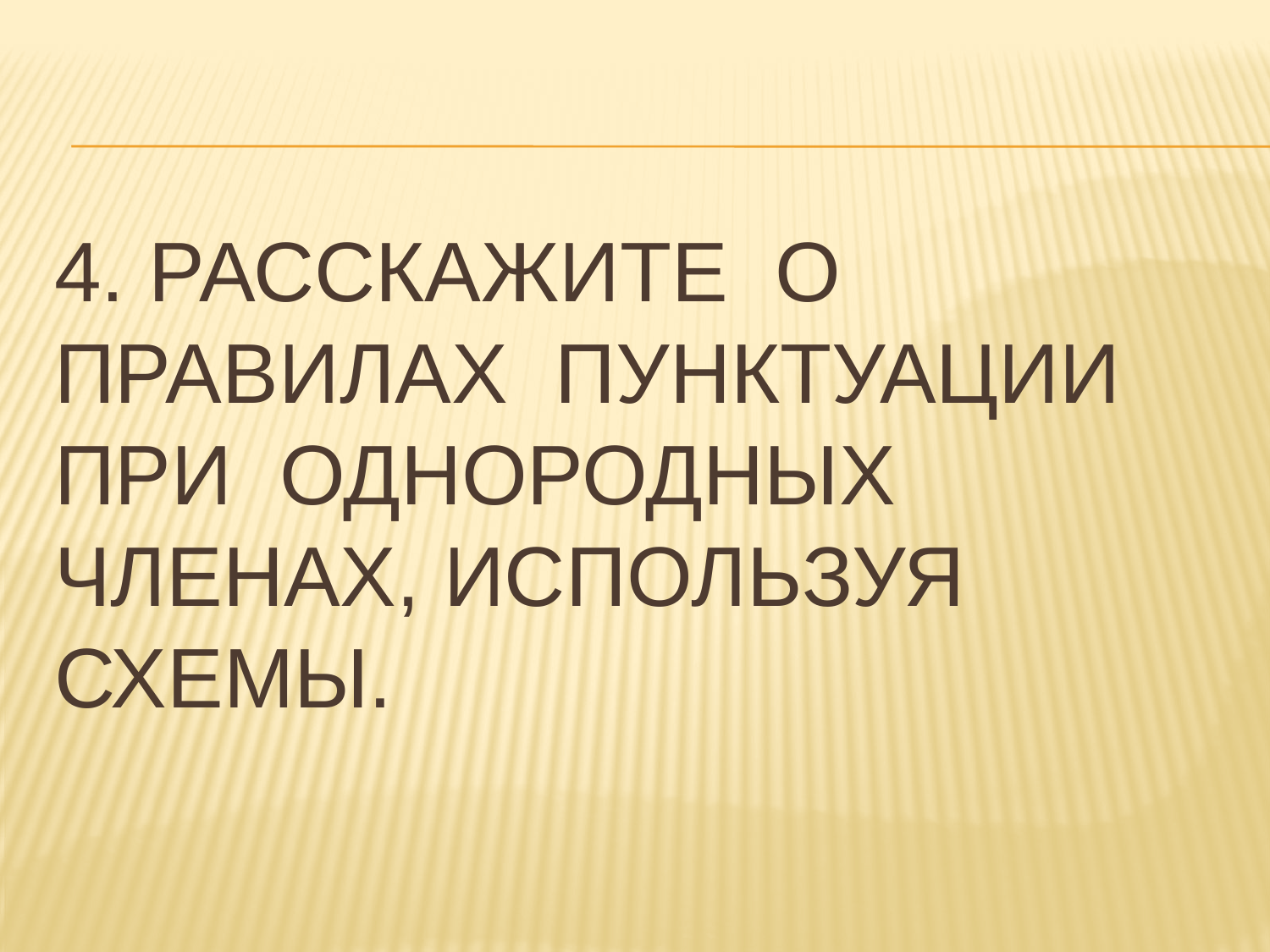

# 4. Расскажите  о  правилах  пунктуации  при  однородных  членах, используя  схемы.